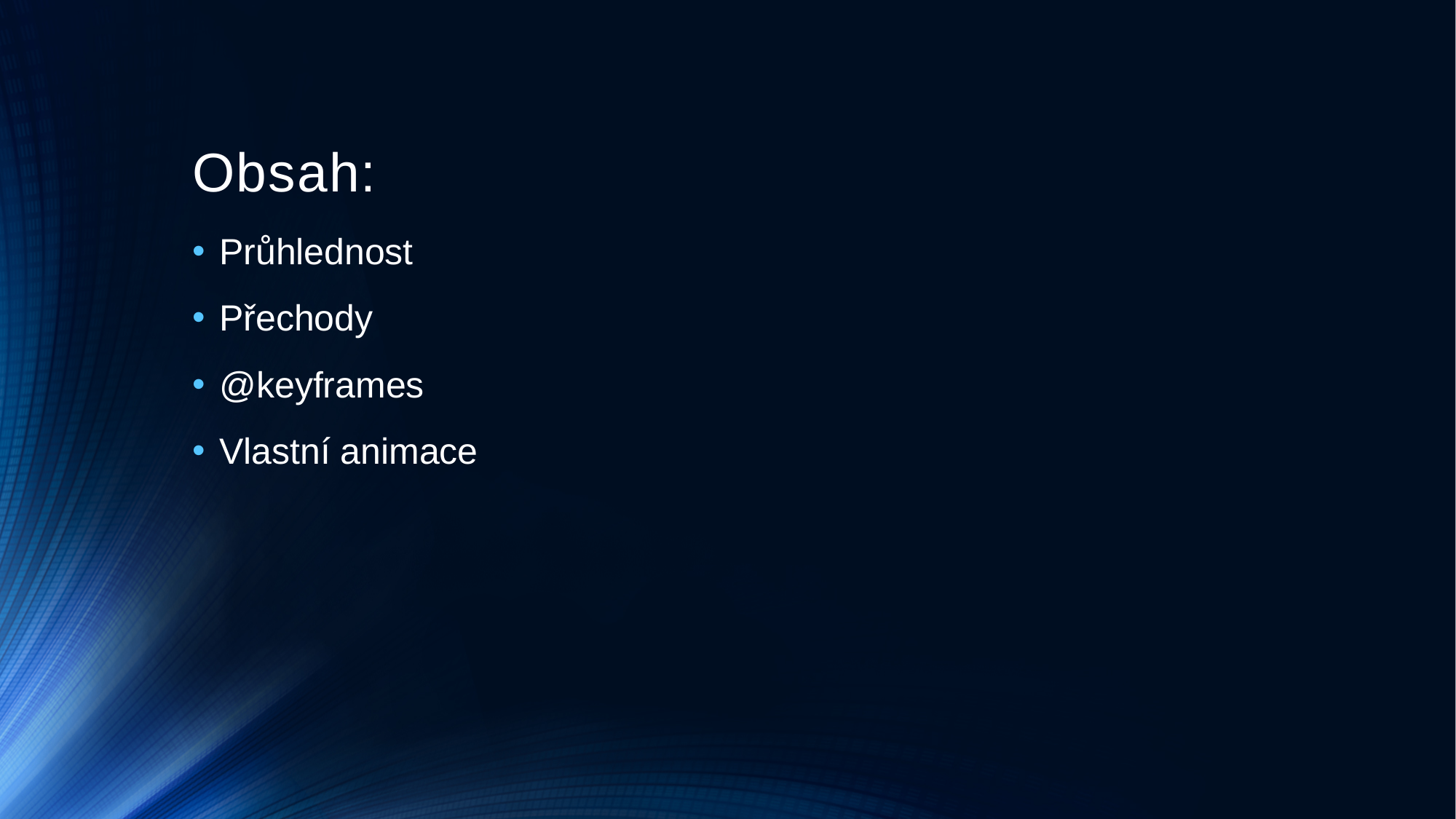

# Obsah:
Průhlednost
Přechody
@keyframes
Vlastní animace